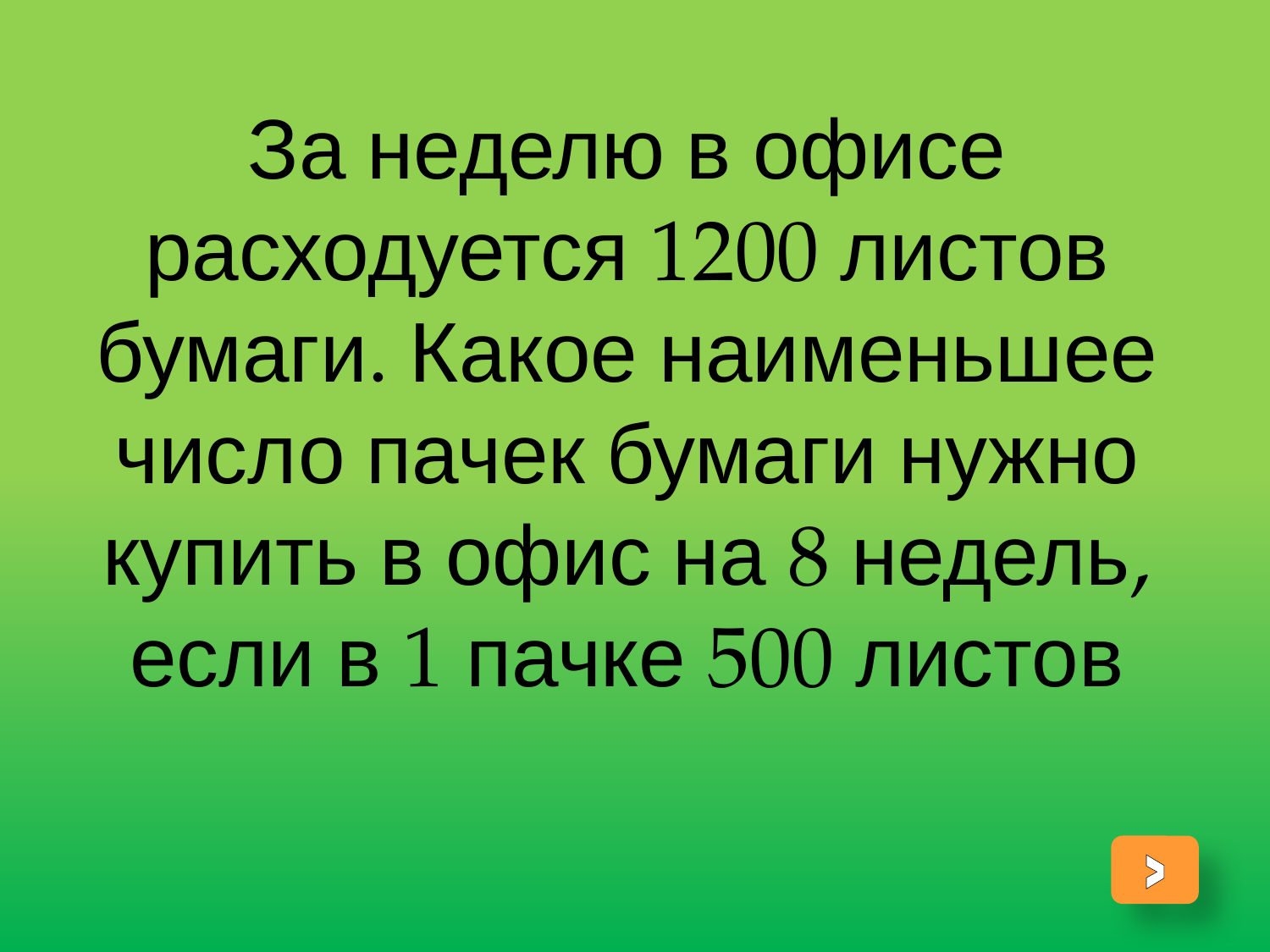

# За неделю в офисе расходуется 1200 листов бумаги. Какое наименьшее число пачек бумаги нужно купить в офис на 8 недель, если в 1 пачке 500 листов
>